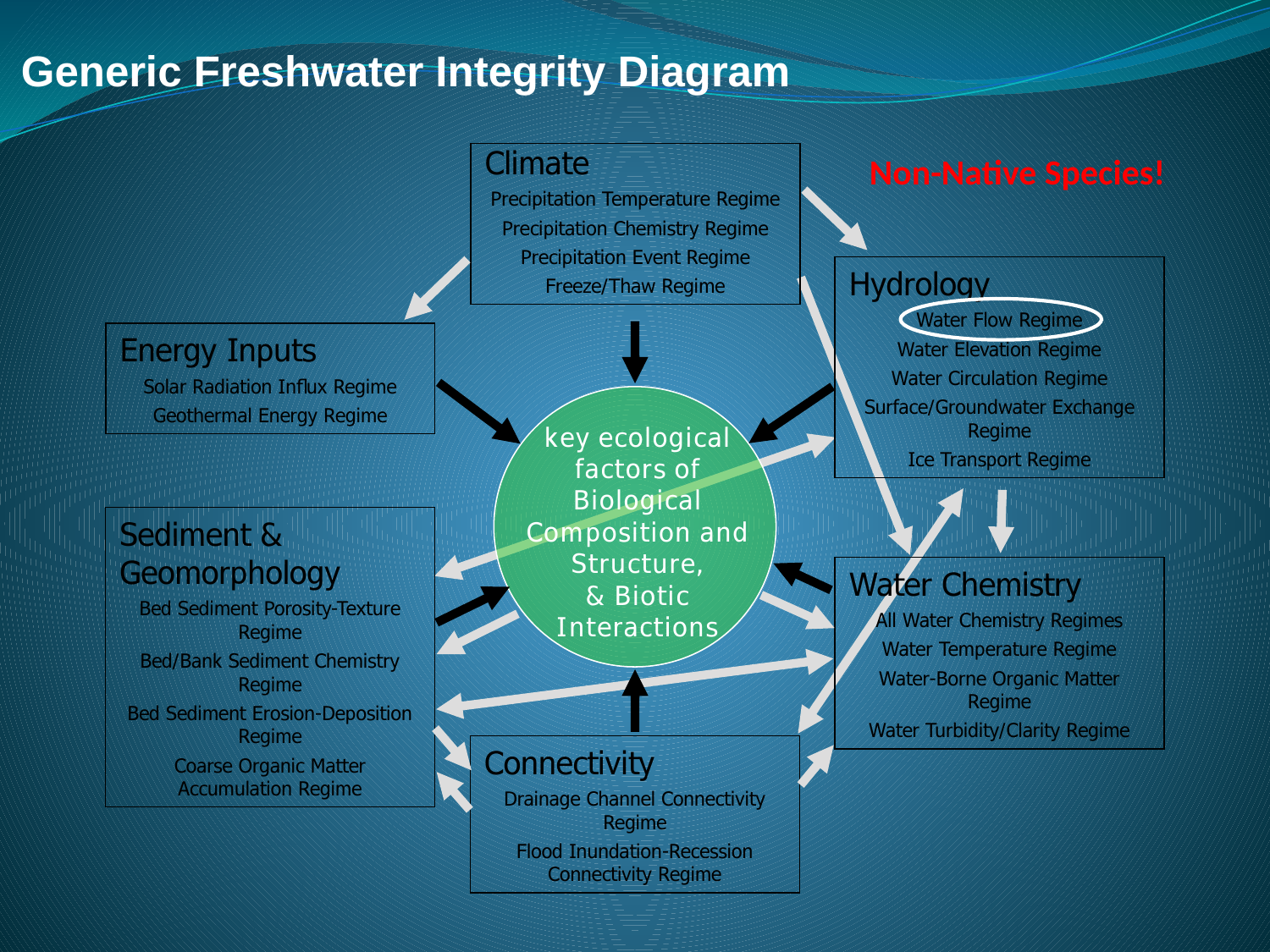

# Generic Freshwater Integrity Diagram
Climate
Precipitation Temperature Regime
Precipitation Chemistry Regime
Precipitation Event Regime
Freeze/Thaw Regime
Non-Native Species!

Hydrology
Water Flow Regime
Water Elevation Regime
Water Circulation Regime
Surface/Groundwater Exchange Regime
Ice Transport Regime

Energy Inputs
Solar Radiation Influx Regime
Geothermal Energy Regime

key ecological factors of
Biological Composition and
Structure,
& Biotic Interactions

Sediment & Geomorphology
Bed Sediment Porosity-Texture Regime
Bed/Bank Sediment Chemistry Regime
Bed Sediment Erosion-Deposition Regime
Coarse Organic Matter Accumulation Regime

Water Chemistry
All Water Chemistry Regimes
Water Temperature Regime
Water-Borne Organic Matter Regime
Water Turbidity/Clarity Regime

Connectivity
Drainage Channel Connectivity Regime
Flood Inundation-Recession Connectivity Regime